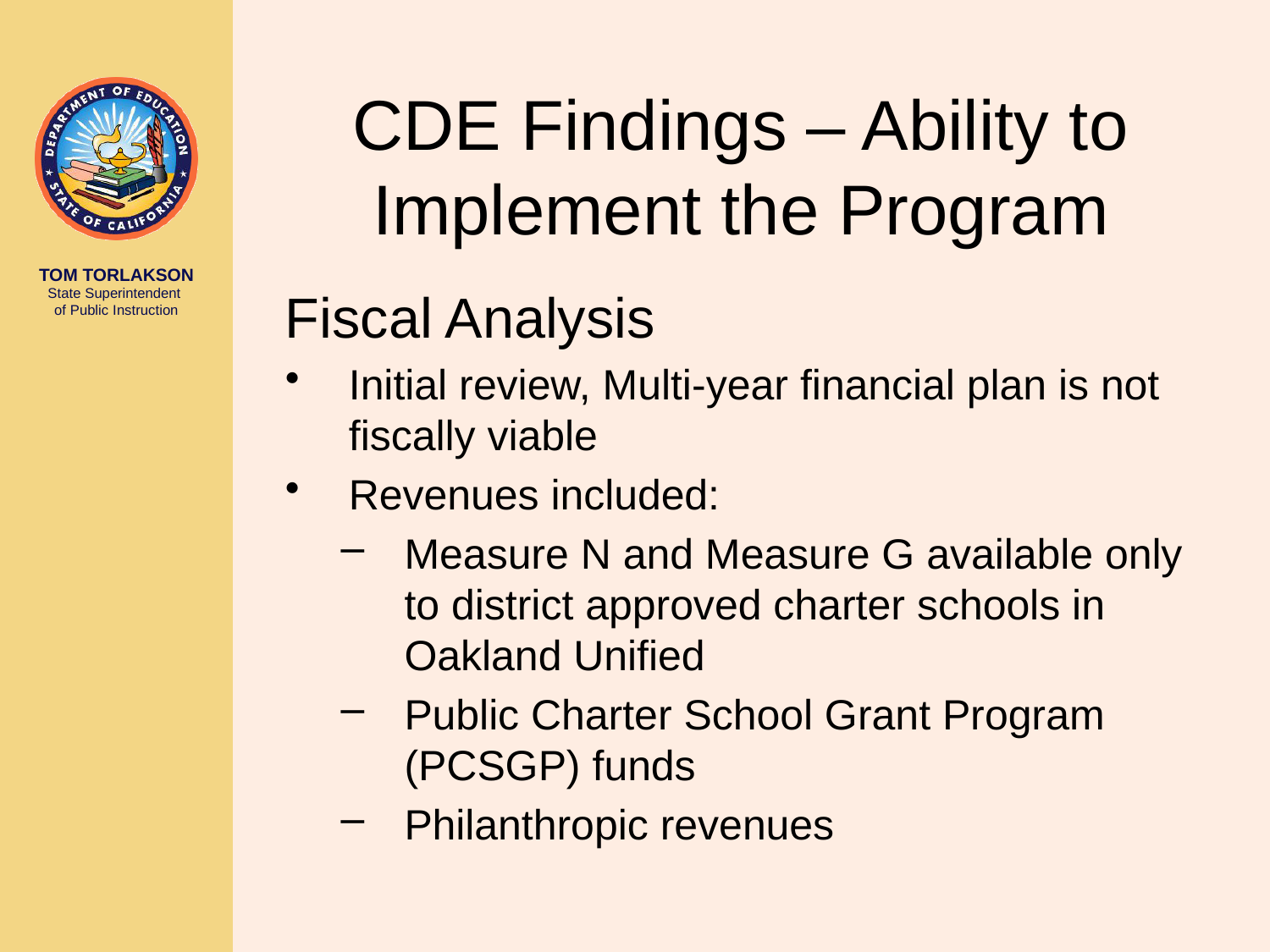

# CDE Findings – Ability to Implement the Program
Fiscal Analysis
Initial review, Multi-year financial plan is not fiscally viable
Revenues included:
Measure N and Measure G available only to district approved charter schools in Oakland Unified
Public Charter School Grant Program (PCSGP) funds
Philanthropic revenues